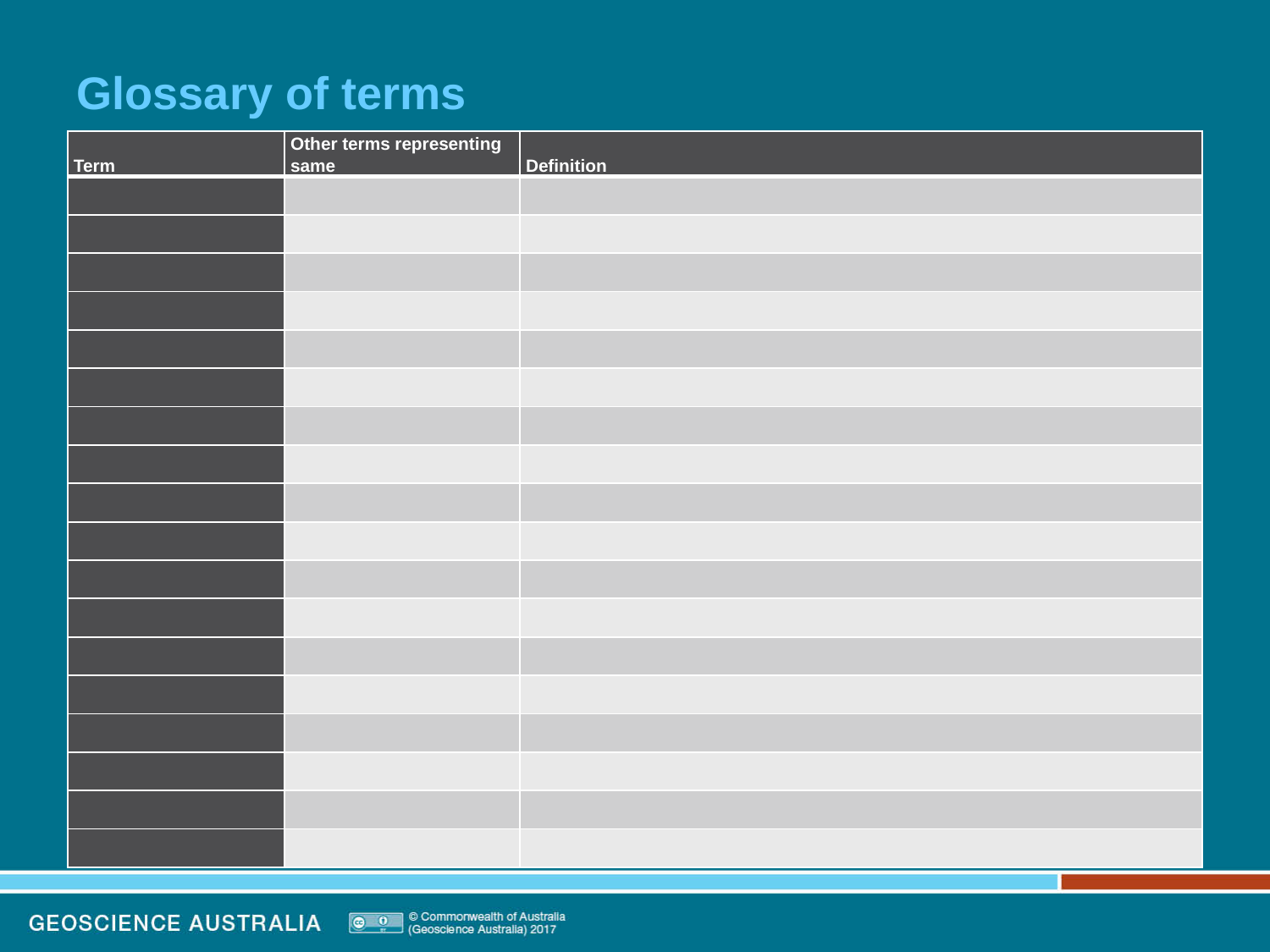

# Glossary of terms
| Term | Other terms representing same | Definition |
| --- | --- | --- |
|  |  |  |
|  |  |  |
|  |  |  |
|  |  |  |
|  |  |  |
|  |  |  |
|  |  |  |
|  |  |  |
|  |  |  |
|  |  |  |
|  |  |  |
|  |  |  |
|  |  |  |
|  |  |  |
|  |  |  |
|  |  |  |
|  |  |  |
|  |  |  |